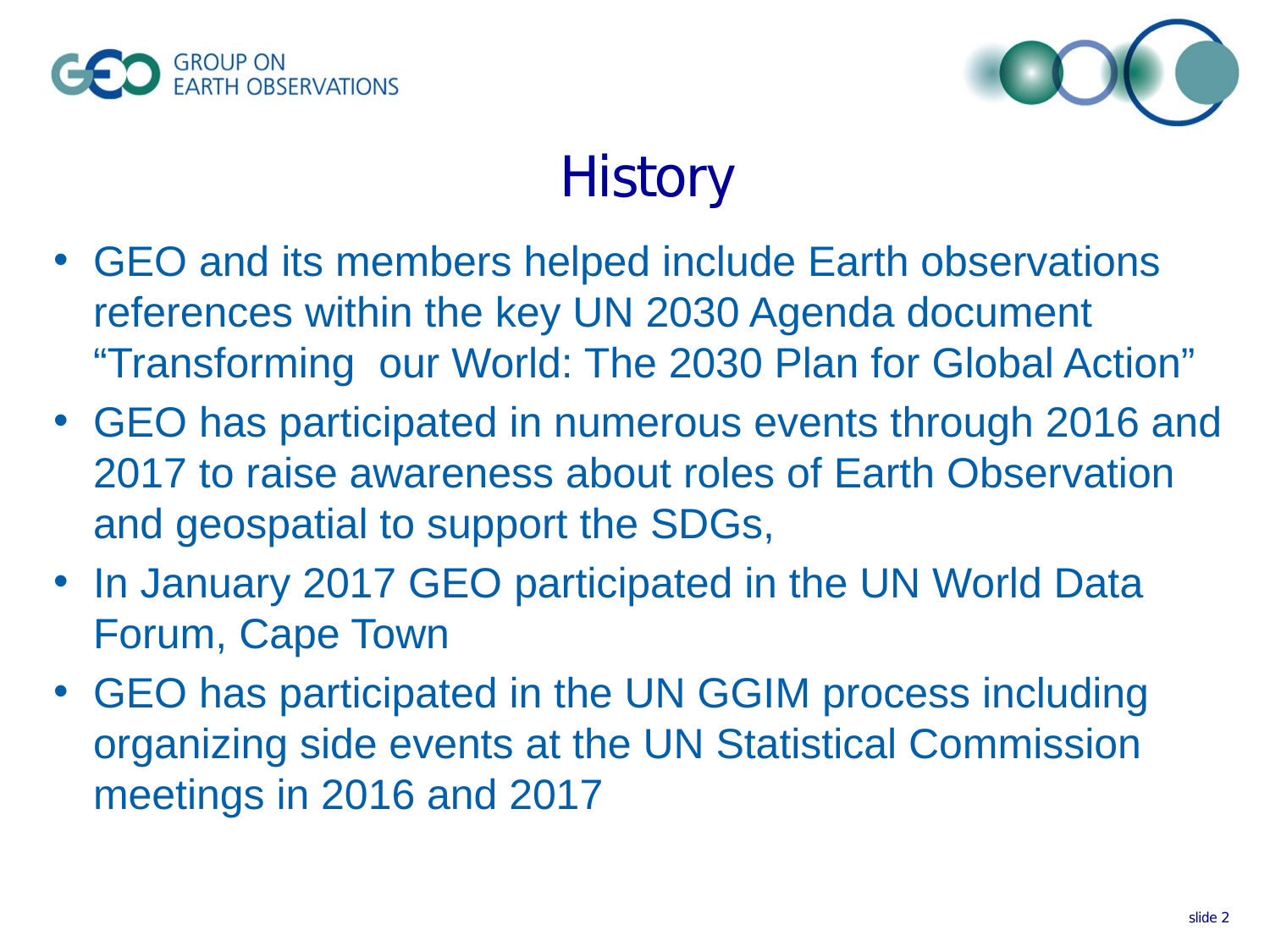

# History
GEO and its members helped include Earth observations references within the key UN 2030 Agenda document “Transforming  our World: The 2030 Plan for Global Action”
GEO has participated in numerous events through 2016 and 2017 to raise awareness about roles of Earth Observation and geospatial to support the SDGs,
In January 2017 GEO participated in the UN World Data Forum, Cape Town
GEO has participated in the UN GGIM process including organizing side events at the UN Statistical Commission meetings in 2016 and 2017
slide 2